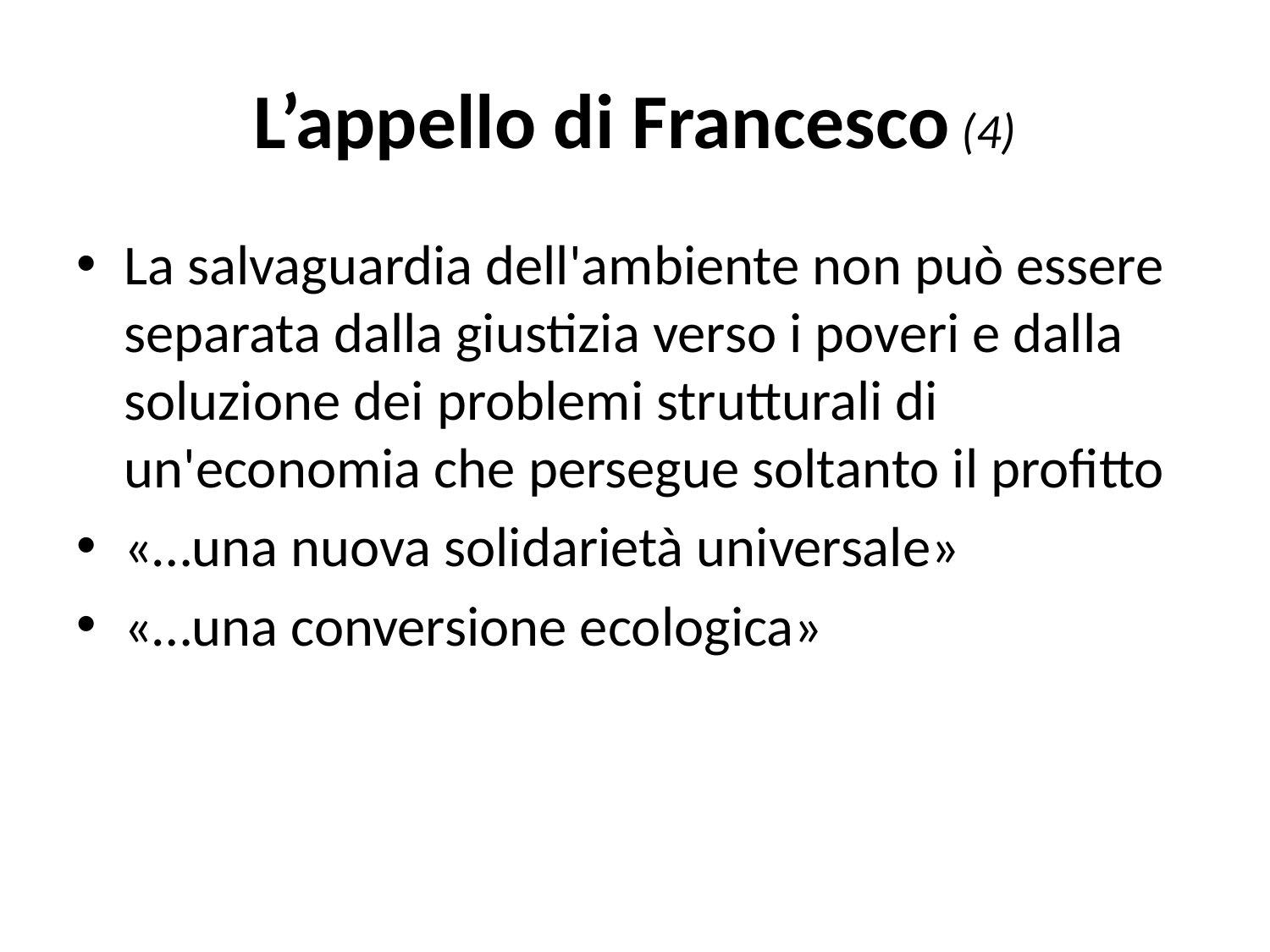

# L’appello di Francesco (4)
La salvaguardia dell'ambiente non può essere separata dalla giustizia verso i poveri e dalla soluzione dei problemi strutturali di un'economia che persegue soltanto il profitto
«…una nuova solidarietà universale»
«…una conversione ecologica»